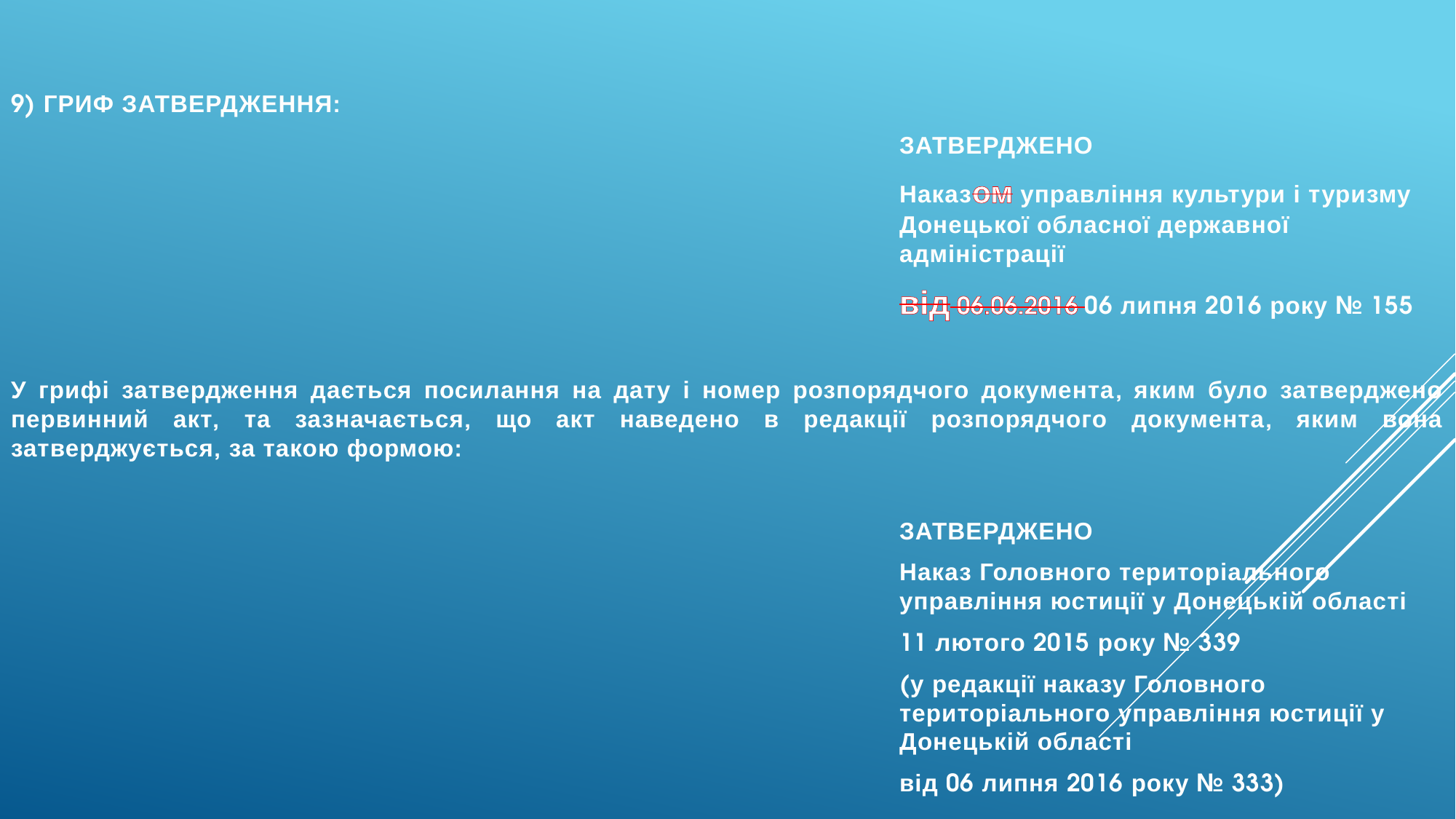

9) ГРИФ ЗАТВЕРДЖЕННЯ:
ЗАТВЕРДЖЕНО
Наказом управління культури і туризму Донецької обласної державної адміністрації
від 06.06.2016 06 липня 2016 року № 155

У грифі затвердження дається посилання на дату і номер розпорядчого документа, яким було затверджено первинний акт, та зазначається, що акт наведено в редакції розпорядчого документа, яким вона затверджується, за такою формою:

ЗАТВЕРДЖЕНО
Наказ Головного територіального управління юстиції у Донецькій області
11 лютого 2015 року № 339
(у редакції наказу Головного територіального управління юстиції у Донецькій області
від 06 липня 2016 року № 333)